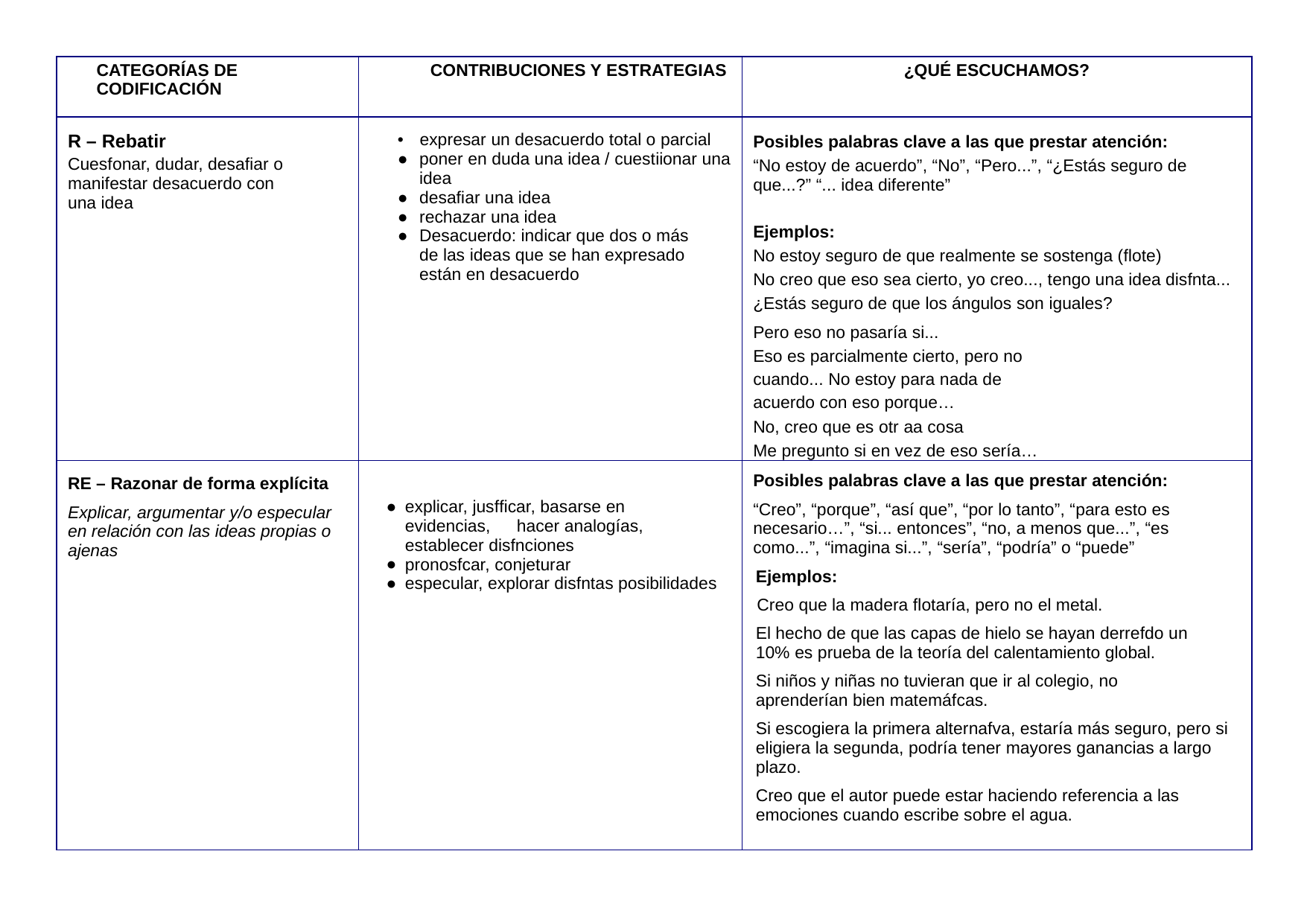

| CATEGORÍAS DE CODIFICACIÓN | CONTRIBUCIONES Y ESTRATEGIAS | ¿QUÉ ESCUCHAMOS? |
| --- | --- | --- |
| R – Rebatir Cuesfonar, dudar, desaﬁar o manifestar desacuerdo con una idea | expresar un desacuerdo total o parcial poner en duda una idea / cuestiionar una idea desaﬁar una idea rechazar una idea Desacuerdo: indicar que dos o más de las ideas que se han expresado están en desacuerdo | Posibles palabras clave a las que prestar atención: “No estoy de acuerdo”, “No”, “Pero...”, “¿Estás seguro de que...?” “... idea diferente” Ejemplos: No estoy seguro de que realmente se sostenga (ﬂote) No creo que eso sea cierto, yo creo..., tengo una idea disfnta... ¿Estás seguro de que los ángulos son iguales? Pero eso no pasaría si... Eso es parcialmente cierto, pero no cuando... No estoy para nada de acuerdo con eso porque… No, creo que es otr aa cosa Me pregunto si en vez de eso sería… |
| RE – Razonar de forma explícita Explicar, argumentar y/o especular en relación con las ideas propias o ajenas | explicar, jusfﬁcar, basarse en evidencias, hacer analogías, establecer disfnciones pronosfcar, conjeturar especular, explorar disfntas posibilidades | Posibles palabras clave a las que prestar atención: “Creo”, “porque”, “así que”, “por lo tanto”, “para esto es necesario…”, “si... entonces”, “no, a menos que...”, “es como...”, “imagina si...”, “sería”, “podría” o “puede” Ejemplos: Creo que la madera ﬂotaría, pero no el metal. El hecho de que las capas de hielo se hayan derrefdo un 10% es prueba de la teoría del calentamiento global. Si niños y niñas no tuvieran que ir al colegio, no aprenderían bien matemáfcas. Si escogiera la primera alternafva, estaría más seguro, pero si eligiera la segunda, podría tener mayores ganancias a largo plazo. Creo que el autor puede estar haciendo referencia a las emociones cuando escribe sobre el agua. |